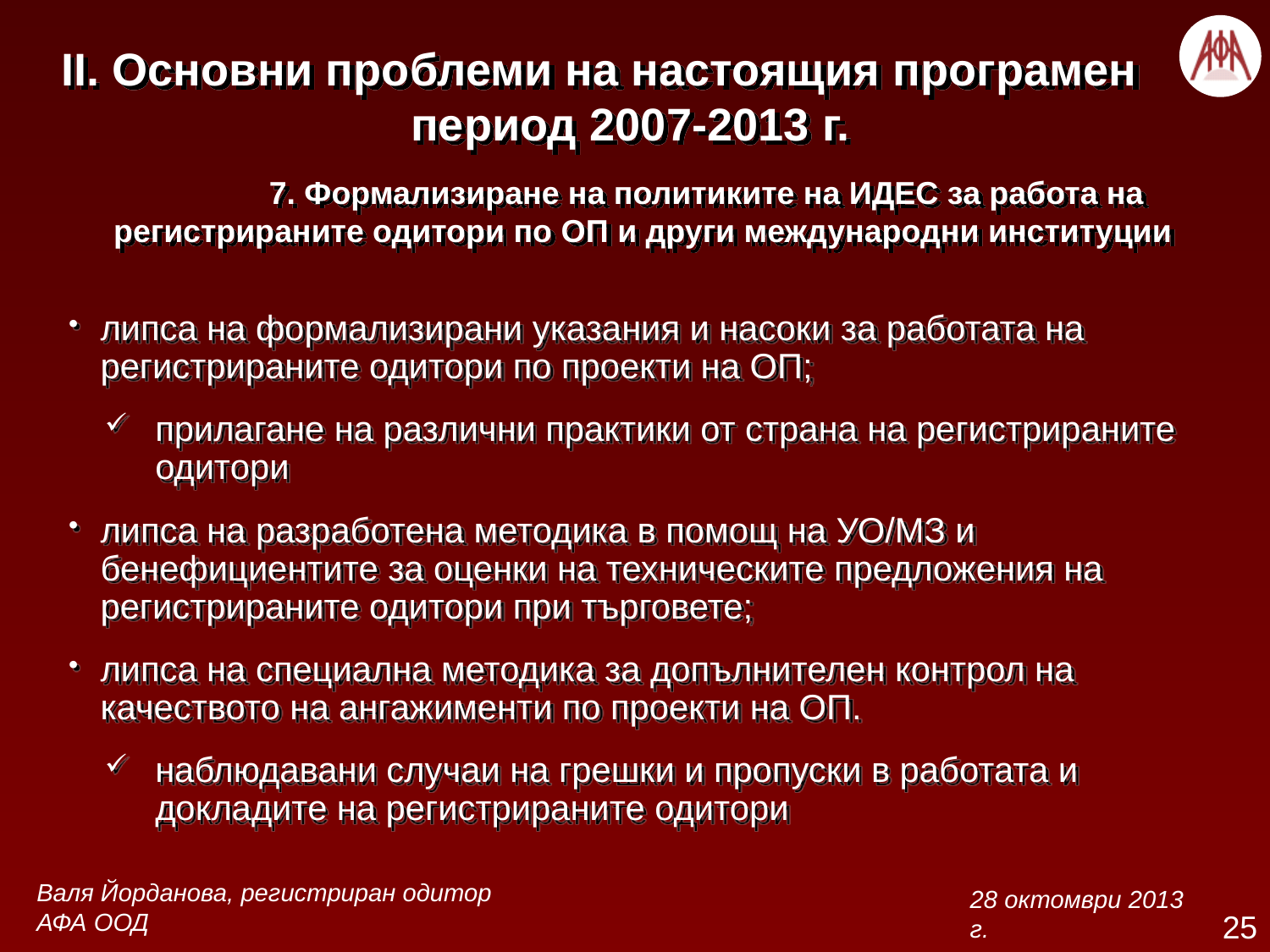

# II. Основни проблеми на настоящия програмен период 2007-2013 г. 7. Формализиране на политиките на ИДЕС за работа на регистрираните одитори по ОП и други международни институции
липса на формализирани указания и насоки за работата на регистрираните одитори по проекти на ОП;
прилагане на различни практики от страна на регистрираните одитори
липса на разработена методика в помощ на УО/МЗ и бенефициентите за оценки на техническите предложения на регистрираните одитори при търговете;
липса на специална методика за допълнителен контрол на качеството на ангажименти по проекти на ОП.
наблюдавани случаи на грешки и пропуски в работата и докладите на регистрираните одитори